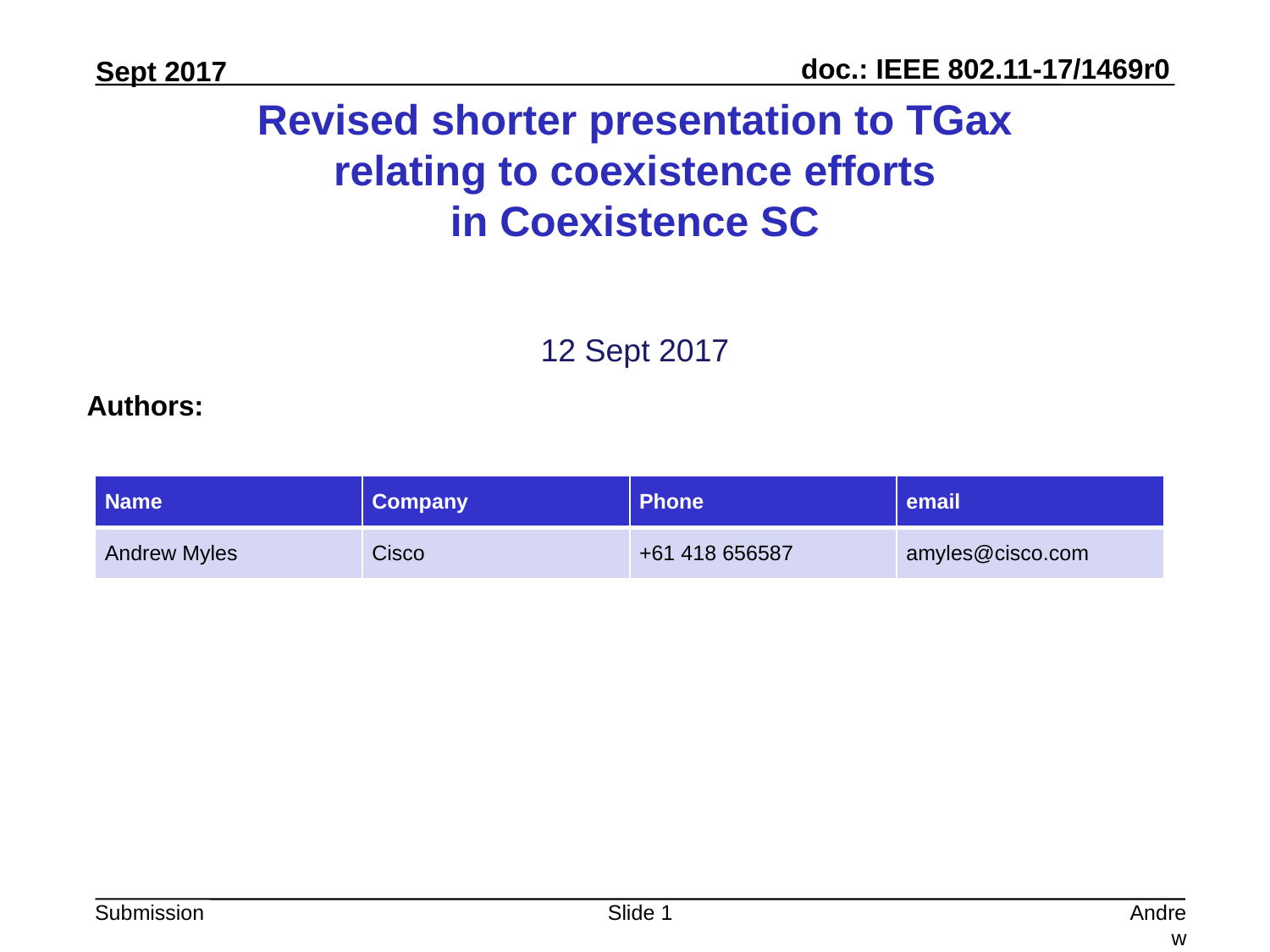

# Revised shorter presentation to TGax relating to coexistence efforts in Coexistence SC
12 Sept 2017
Authors:
| Name | Company | Phone | email |
| --- | --- | --- | --- |
| Andrew Myles | Cisco | +61 418 656587 | amyles@cisco.com |
Slide 1
Andrew Myles, Cisco